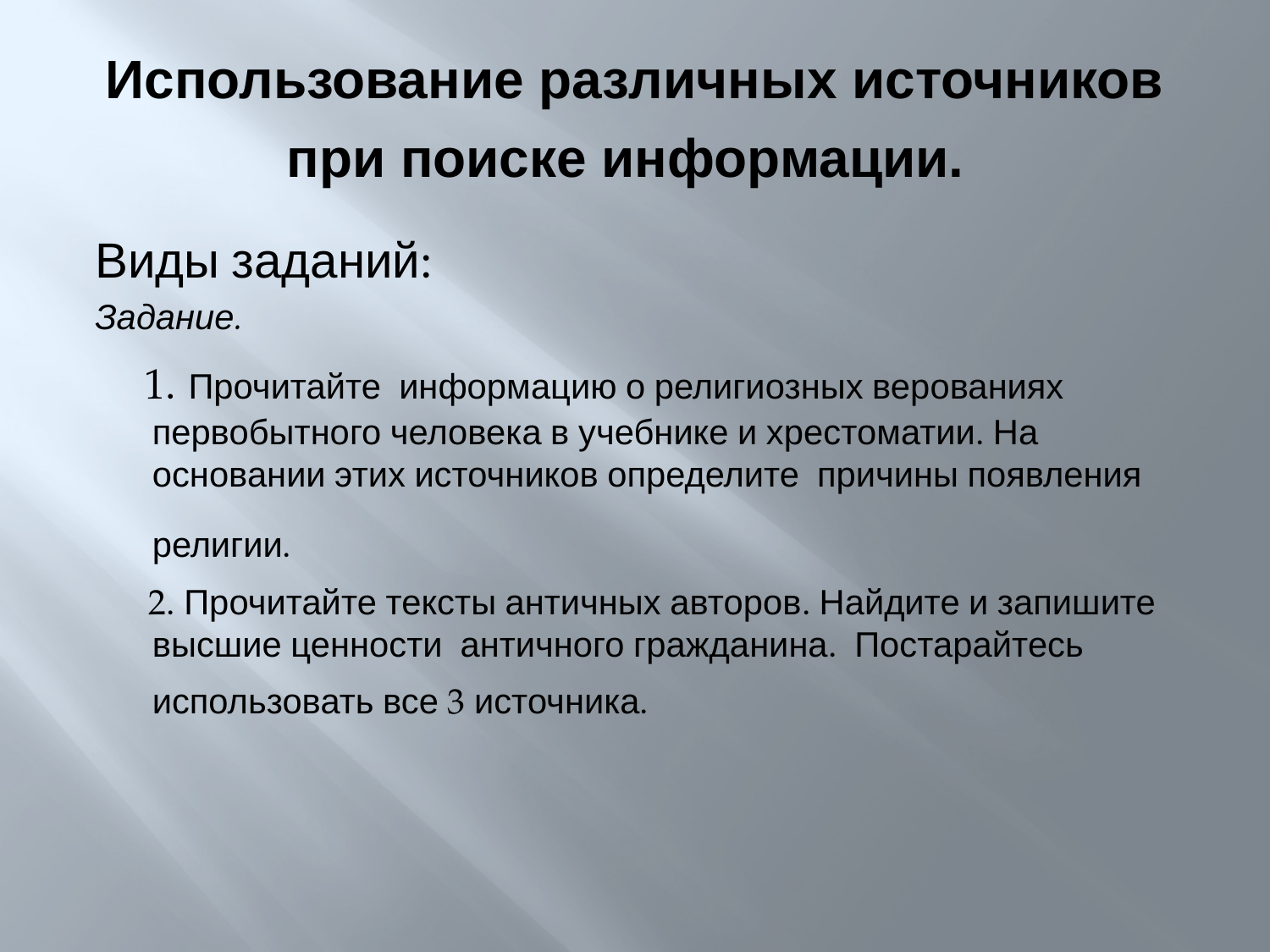

# Использование различных источников при поиске информации.
Виды заданий:
Задание.
    1. Прочитайте  информацию о религиозных верованиях первобытного человека в учебнике и хрестоматии. На основании этих источников определите  причины появления религии.
      2. Прочитайте тексты античных авторов. Найдите и запишите высшие ценности  античного гражданина.  Постарайтесь использовать все 3 источника.